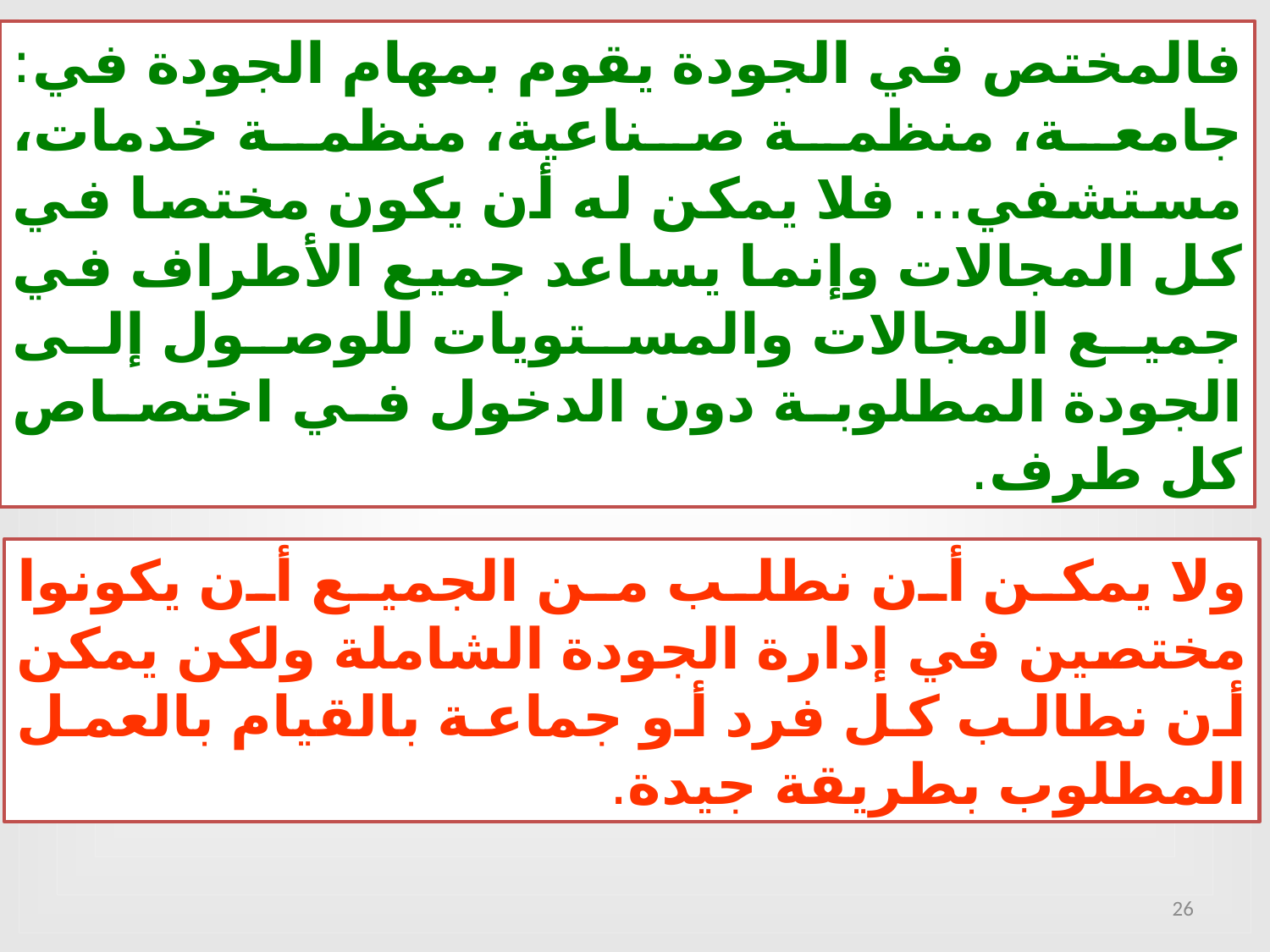

فالمختص في الجودة يقوم بمهام الجودة في: جامعة، منظمة صناعية، منظمة خدمات، مستشفي... فلا يمكن له أن يكون مختصا في كل المجالات وإنما يساعد جميع الأطراف في جميع المجالات والمستويات للوصول إلى الجودة المطلوبة دون الدخول في اختصاص كل طرف.
ولا يمكن أن نطلب من الجميع أن يكونوا مختصين في إدارة الجودة الشاملة ولكن يمكن أن نطالب كل فرد أو جماعة بالقيام بالعمل المطلوب بطريقة جيدة.
26